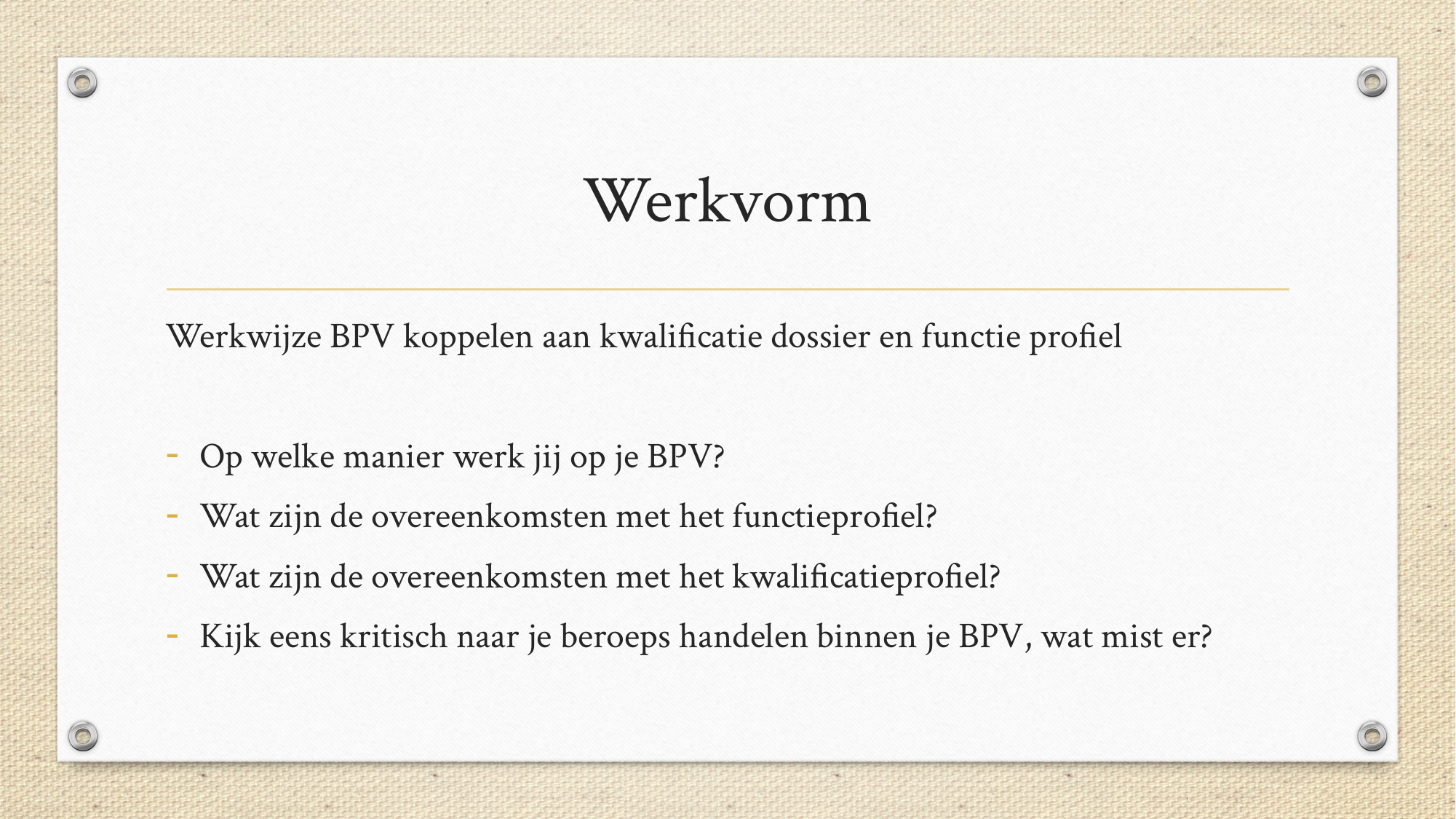

# Werkvorm
Werkwijze BPV koppelen aan kwalificatie dossier en functie profiel

Op welke manier werk jij op je BPV?
Wat zijn de overeenkomsten met het functieprofiel?
Wat zijn de overeenkomsten met het kwalificatieprofiel?
Kijk eens kritisch naar je beroeps handelen binnen je BPV, wat mist er?